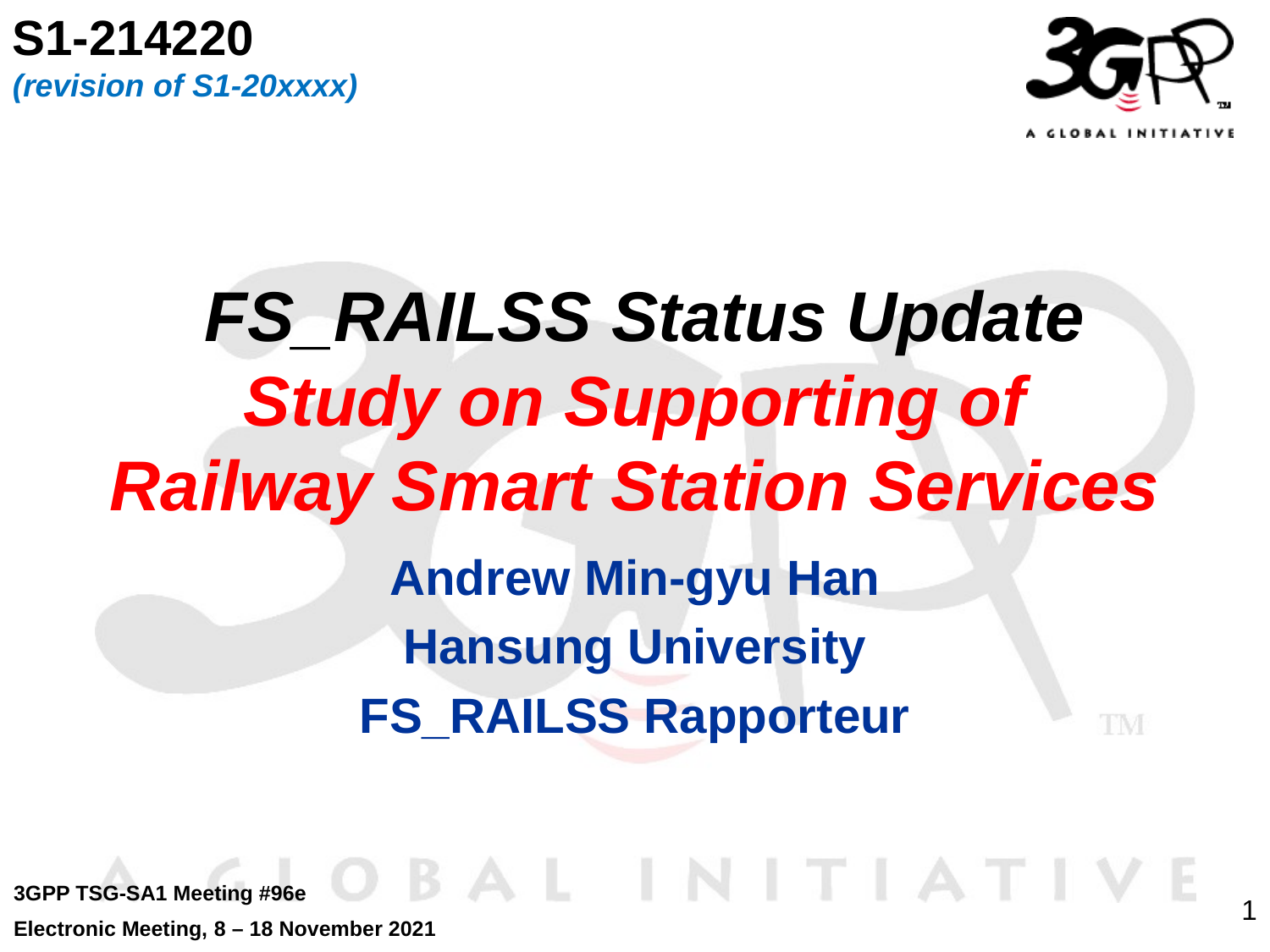

S1-214220
(revision of S1-20xxxx)
# FS_RAILSS Status Update Study on Supporting of Railway Smart Station Services
Andrew Min-gyu Han
Hansung University
FS_RAILSS Rapporteur
3GPP TSG-SA1 Meeting #96e
Electronic Meeting, 8 – 18 November 2021
1